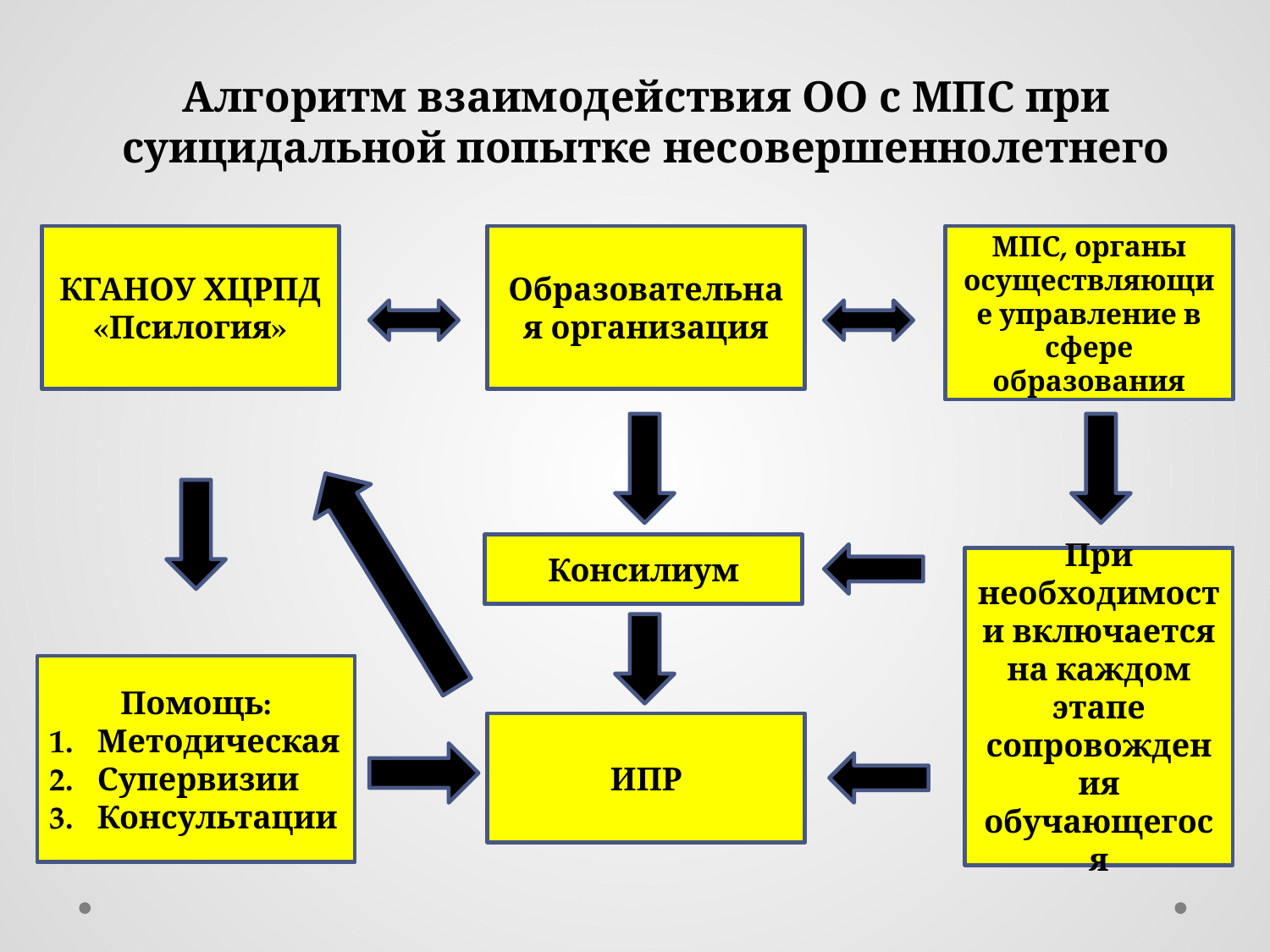

Алгоритм взаимодействия ОО с МПС при суицидальной попытке несовершеннолетнего
КГАНОУ ХЦРПД «Псилогия»
Образовательная организация
МПС, органы осуществляющие управление в сфере образования

Консилиум

При необходимости включается на каждом этапе сопровождения обучающегося

Помощь:
Методическая
Супервизии
Консультации
ИПР